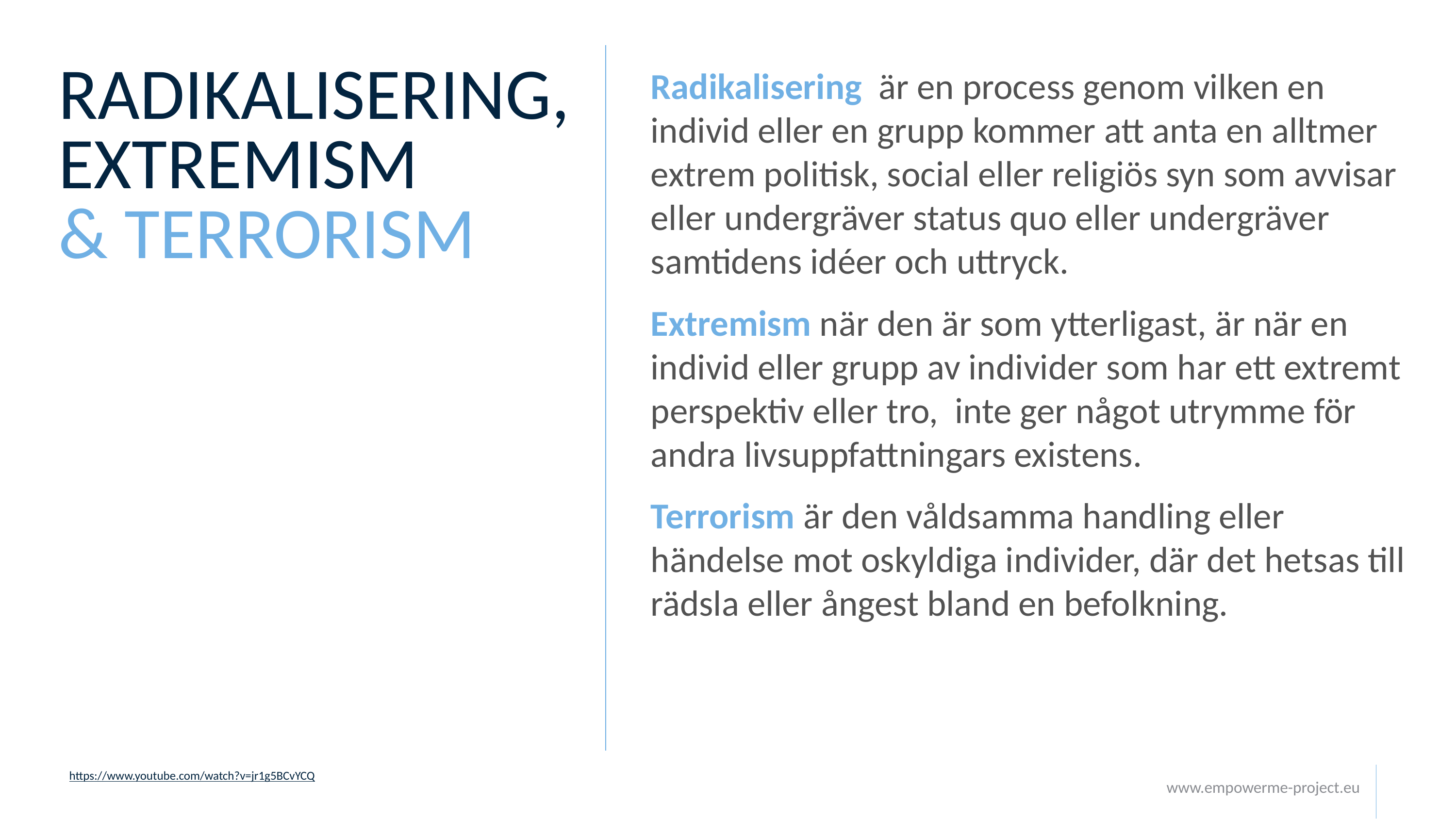

RADIKALISERING, EXTREMISM
& TERRORISM
Radikalisering  är en process genom vilken en individ eller en grupp kommer att anta en alltmer extrem politisk, social eller religiös syn som avvisar eller undergräver status quo eller undergräver samtidens idéer och uttryck.
Extremism när den är som ytterligast, är när en individ eller grupp av individer som har ett extremt perspektiv eller tro,  inte ger något utrymme för  andra livsuppfattningars existens.
Terrorism är den våldsamma handling eller händelse mot oskyldiga individer, där det hetsas till  rädsla eller ångest bland en befolkning.
https://www.youtube.com/watch?v=jr1g5BCvYCQ
www.empowerme-project.eu